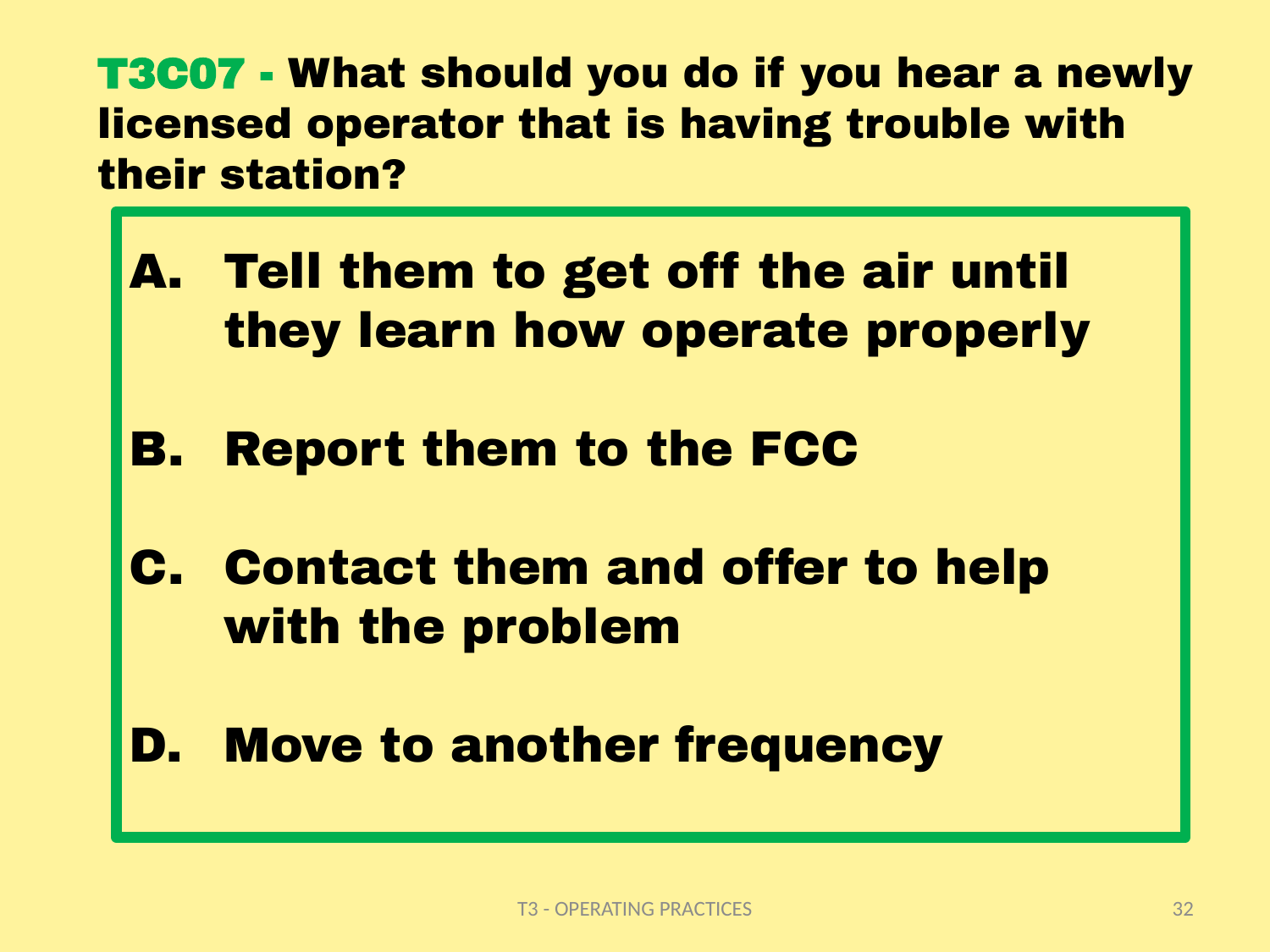

# T3C07 - What should you do if you hear a newly licensed operator that is having trouble with their station?

Tell them to get off the air until they learn how operate properly

Report them to the FCC

Contact them and offer to help with the problem

Move to another frequency

T3 - OPERATING PRACTICES
32